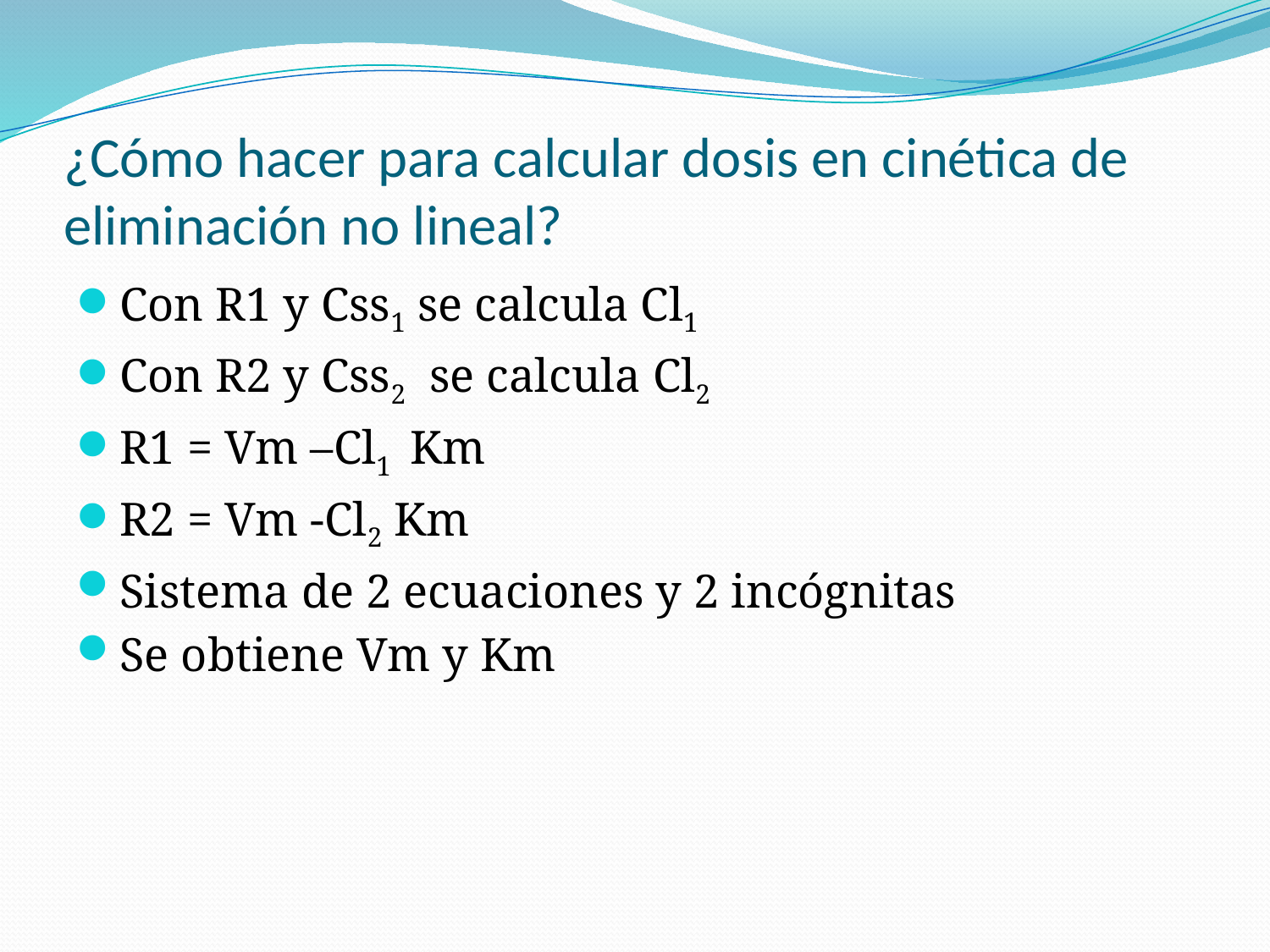

# ¿Cómo hacer para calcular dosis en cinética de eliminación no lineal?
Con R1 y Css1 se calcula Cl1
Con R2 y Css2  se calcula Cl2
R1 = Vm –Cl1  Km
R2 = Vm -Cl2 Km
Sistema de 2 ecuaciones y 2 incógnitas
Se obtiene Vm y Km